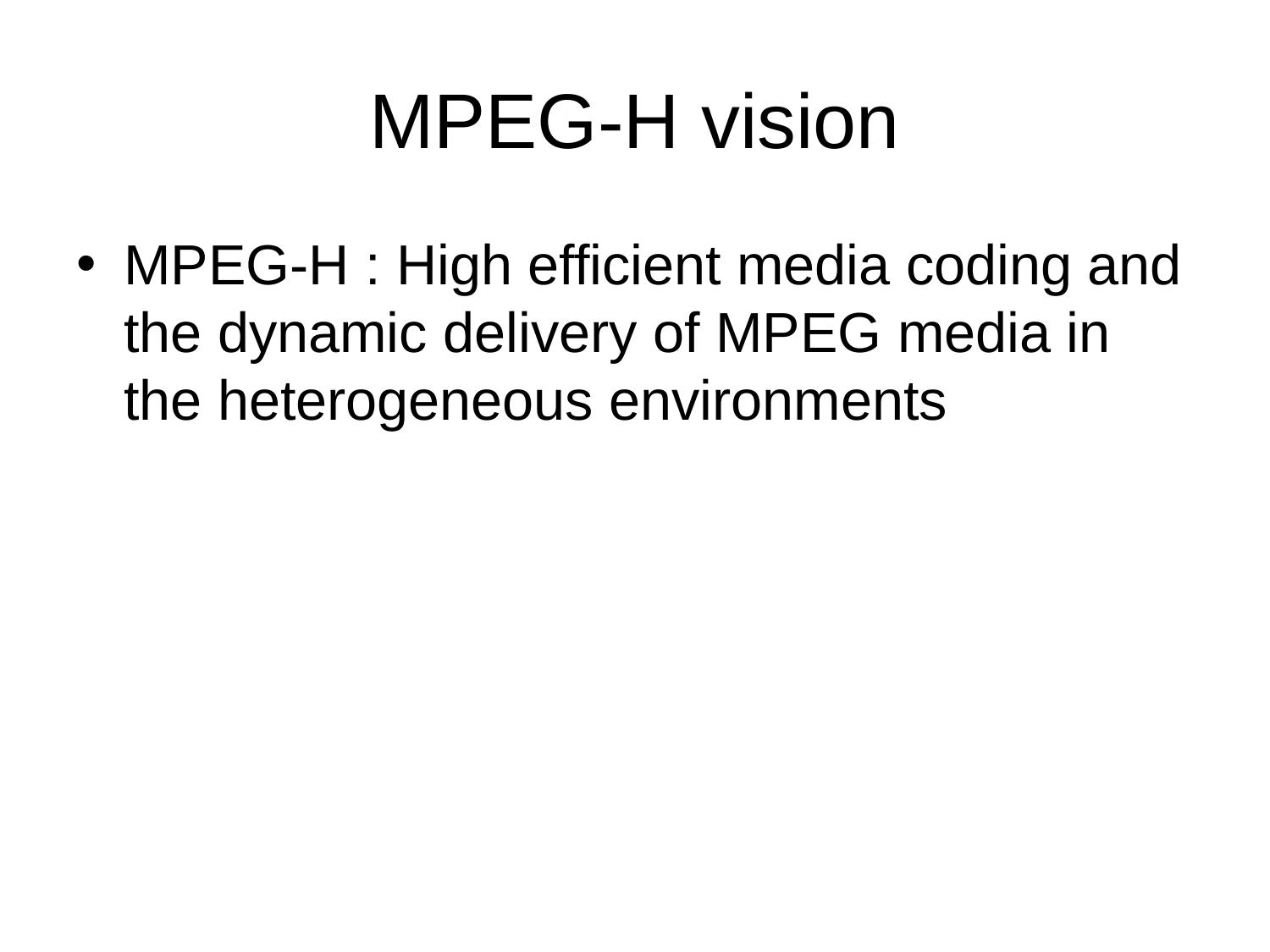

# MPEG-H vision
MPEG-H : High efficient media coding and the dynamic delivery of MPEG media in the heterogeneous environments